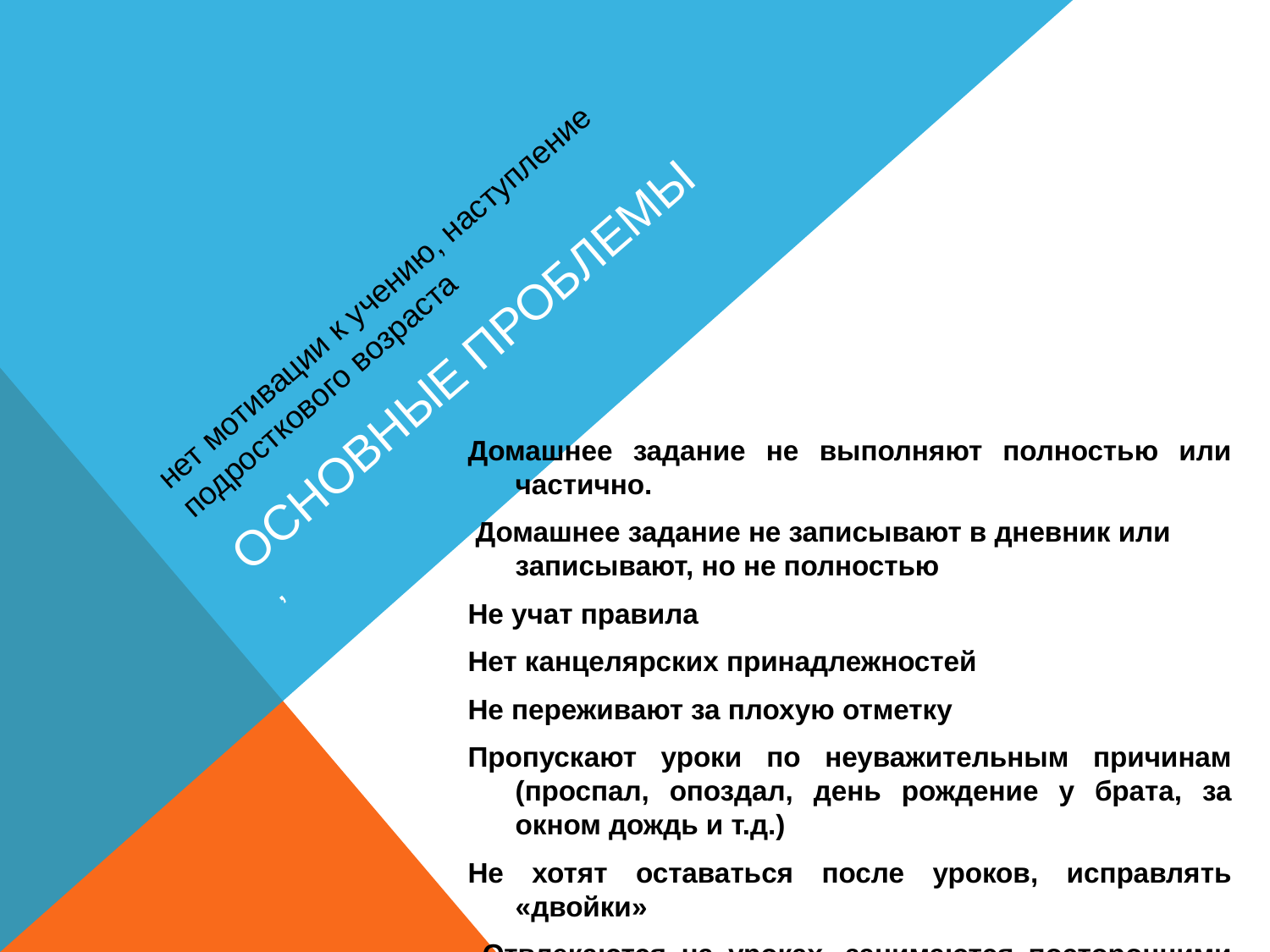

# Основные проблемы
нет мотивации к учению, наступление подросткового возраста
,
Домашнее задание не выполняют полностью или частично.
 Домашнее задание не записывают в дневник или записывают, но не полностью
Не учат правила
Нет канцелярских принадлежностей
Не переживают за плохую отметку
Пропускают уроки по неуважительным причинам (проспал, опоздал, день рождение у брата, за окном дождь и т.д.)
Не хотят оставаться после уроков, исправлять «двойки»
 Отвлекаются на уроках, занимаются посторонними делами (рисуют, переписываются, играют в телефоне)